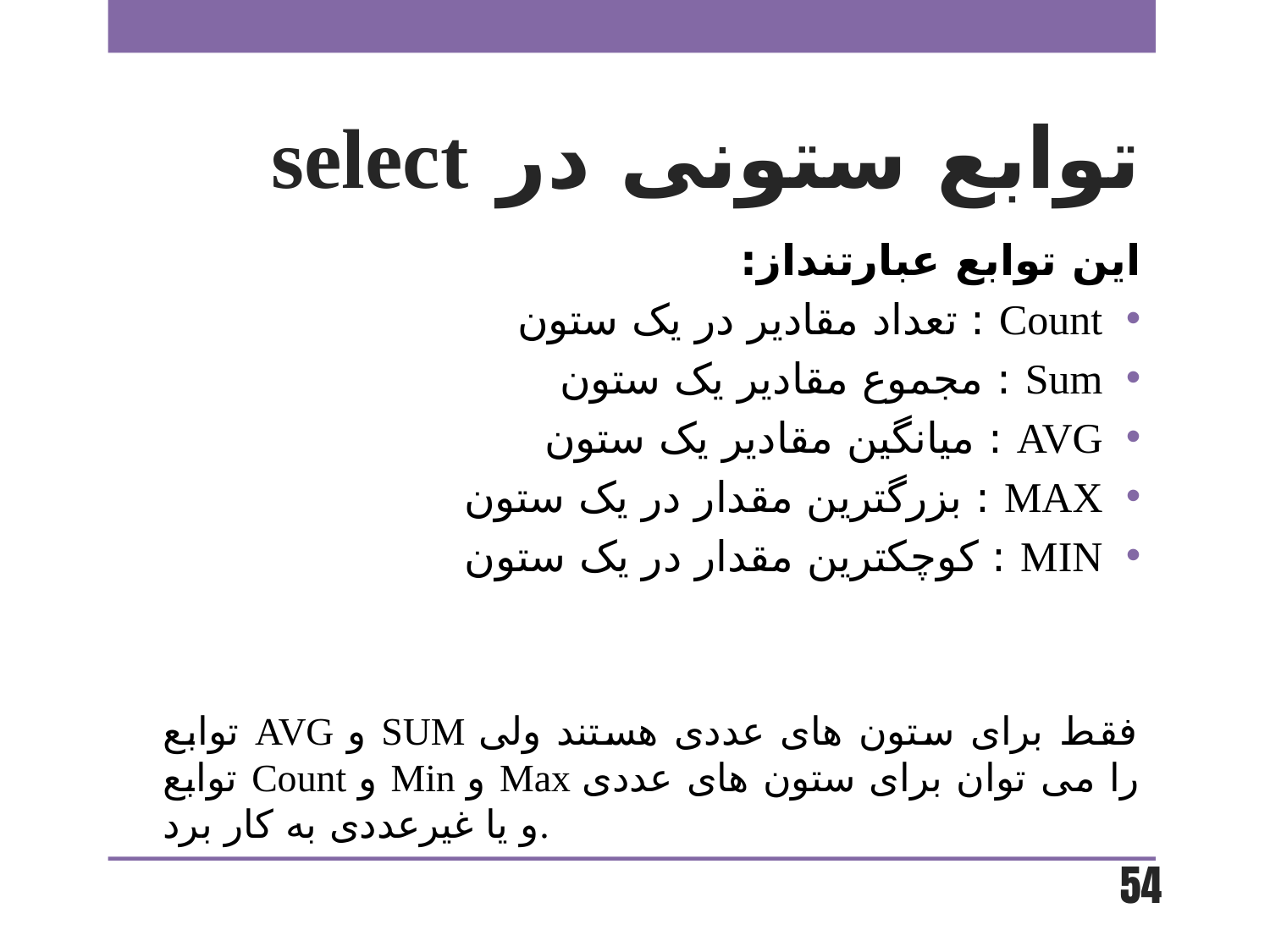

# توابع ستونی در select
این توابع عبارتنداز:
Count : تعداد مقادیر در یک ستون
Sum : مجموع مقادیر یک ستون
AVG : میانگین مقادیر یک ستون
MAX : بزرگترین مقدار در یک ستون
MIN : کوچکترین مقدار در یک ستون

توابع AVG و SUM فقط برای ستون های عددی هستند ولی توابع Count و Min و Max را می توان برای ستون های عددی و یا غیرعددی به کار برد.
54